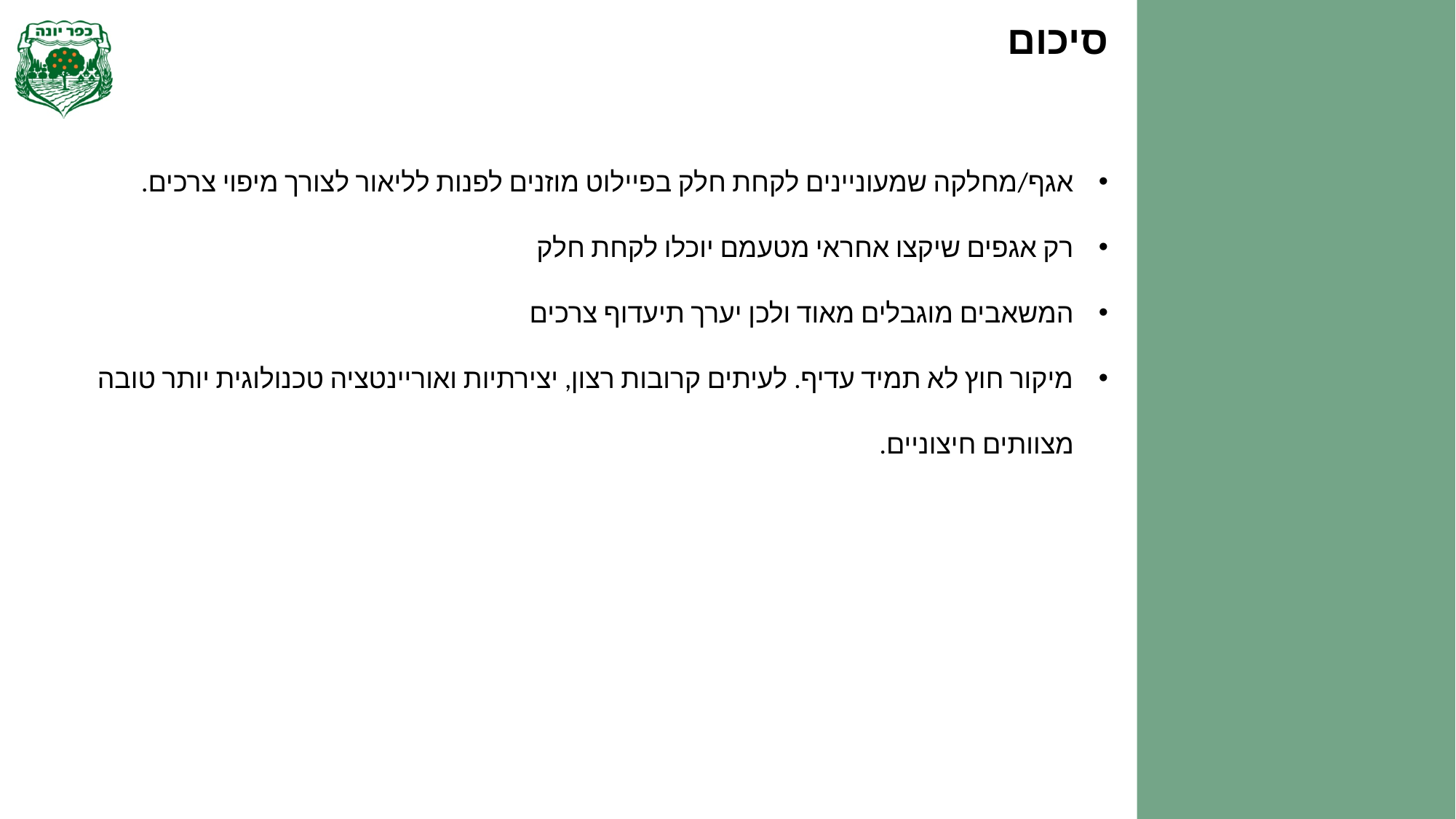

סיכום
אגף/מחלקה שמעוניינים לקחת חלק בפיילוט מוזנים לפנות לליאור לצורך מיפוי צרכים.
רק אגפים שיקצו אחראי מטעמם יוכלו לקחת חלק
המשאבים מוגבלים מאוד ולכן יערך תיעדוף צרכים
מיקור חוץ לא תמיד עדיף. לעיתים קרובות רצון, יצירתיות ואוריינטציה טכנולוגית יותר טובה מצוותים חיצוניים.